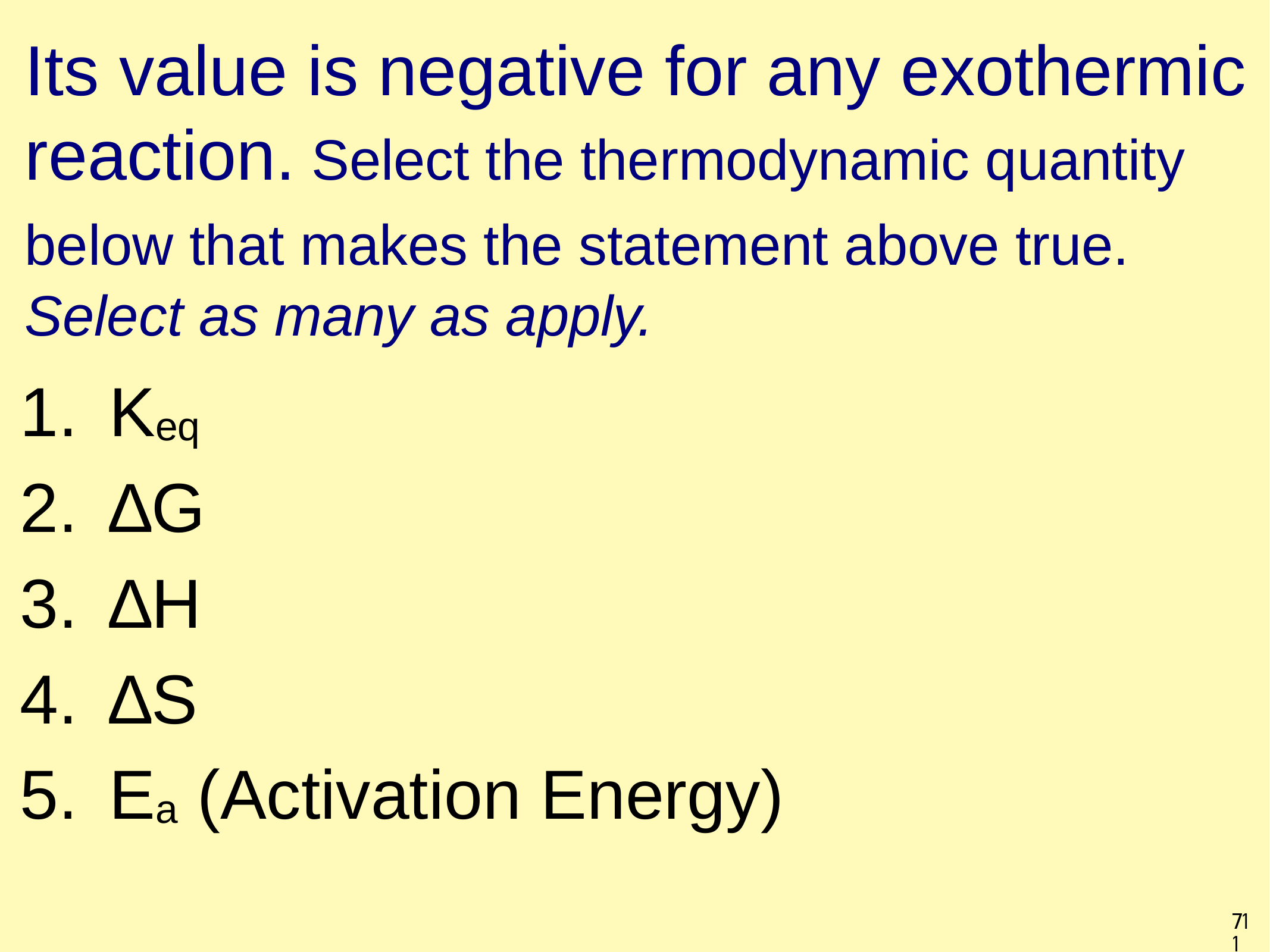

# Its value is negative for any exothermic reaction. Select the thermodynamic quantity below that makes the statement above true. Select as many as apply.
Keq
∆G
∆H
∆S
Ea (Activation Energy)
71
71